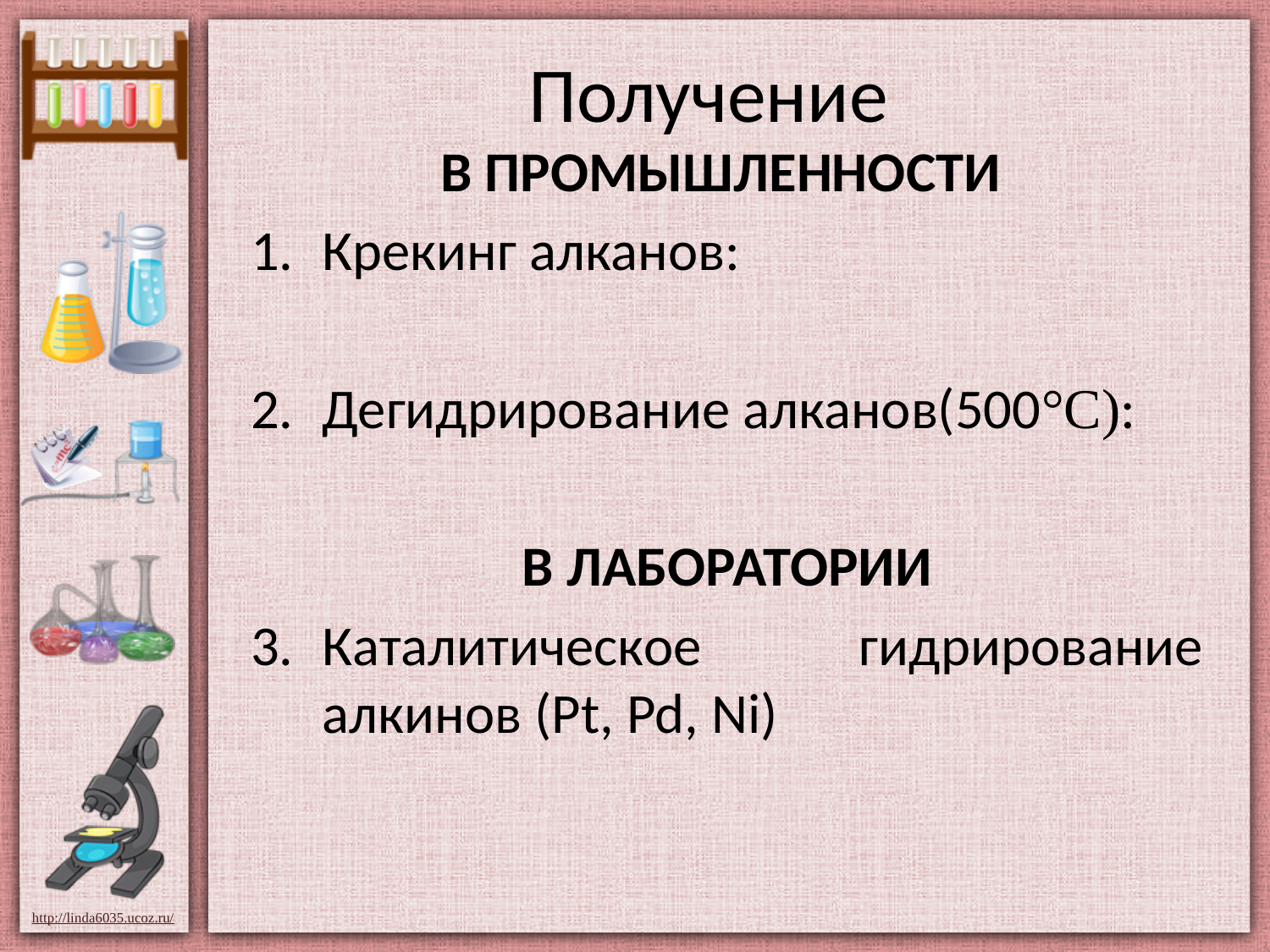

# Получение
В ПРОМЫШЛЕННОСТИ
Крекинг алканов:

Дегидрирование алканов(500°С):

В ЛАБОРАТОРИИ
Каталитическое гидрирование алкинов (Pt, Pd, Ni)